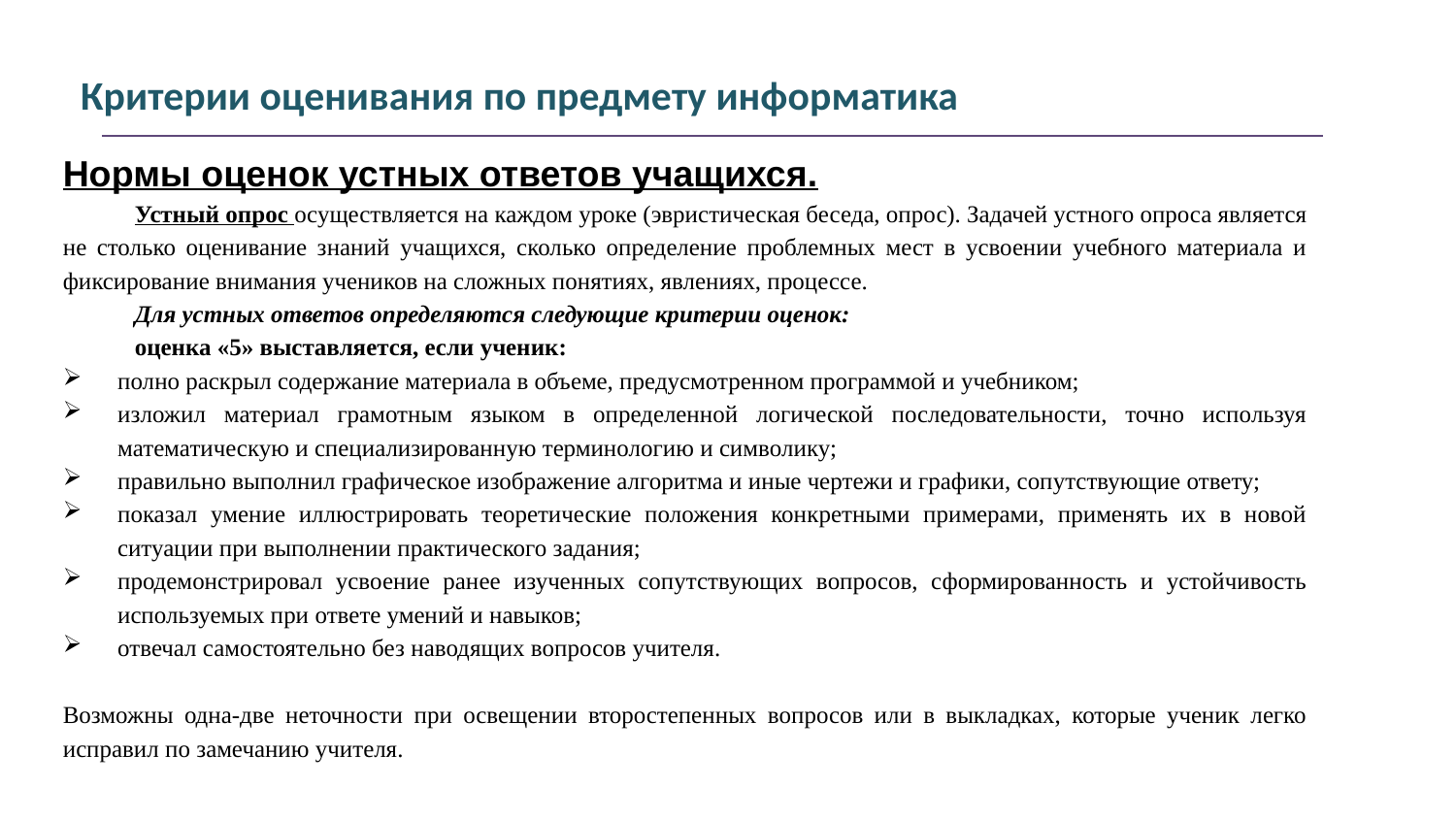

# Критерии оценивания по предмету информатика

Нормы оценок устных ответов учащихся.
Устный опрос осуществляется на каждом уроке (эвристическая беседа, опрос). Задачей устного опроса является не столько оценивание знаний учащихся, сколько определение проблемных мест в усвоении учебного материала и фиксирование внимания учеников на сложных понятиях, явлениях, процессе.
Для устных ответов определяются следующие критерии оценок:
оценка «5» выставляется, если ученик:
полно раскрыл содержание материала в объеме, предусмотренном программой и учебником;
изложил материал грамотным языком в определенной логической последовательности, точно используя математическую и специализированную терминологию и символику;
правильно выполнил графическое изображение алгоритма и иные чертежи и графики, сопутствующие ответу;
показал умение иллюстрировать теоретические положения конкретными примерами, применять их в новой ситуации при выполнении практического задания;
продемонстрировал усвоение ранее изученных сопутствующих вопросов, сформированность и устойчивость используемых при ответе умений и навыков;
отвечал самостоятельно без наводящих вопросов учителя.
Возможны одна-две неточности при освещении второстепенных вопросов или в выкладках, которые ученик легко исправил по замечанию учителя.